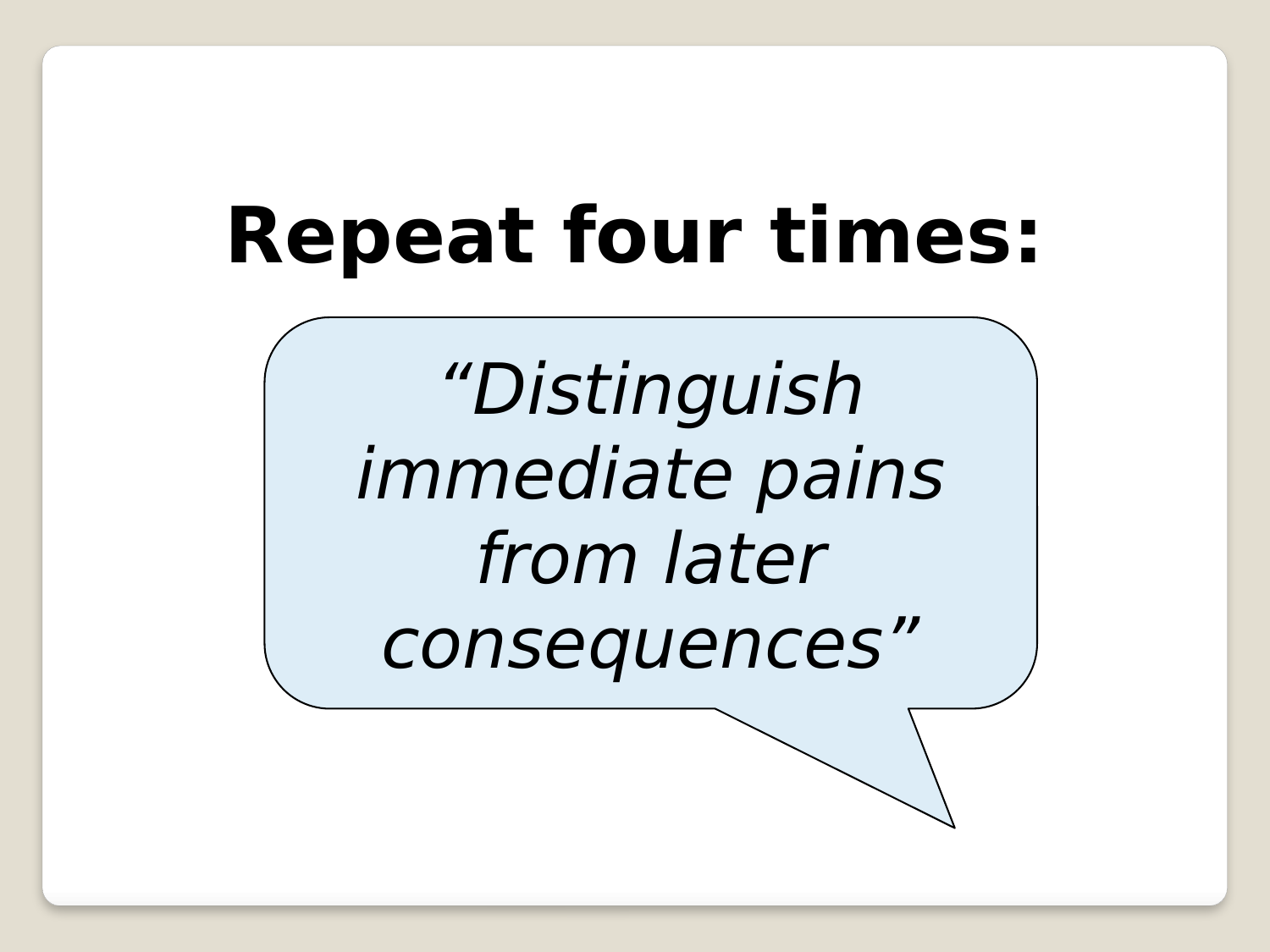

Repeat four times:
“Distinguish immediate pains from later consequences”